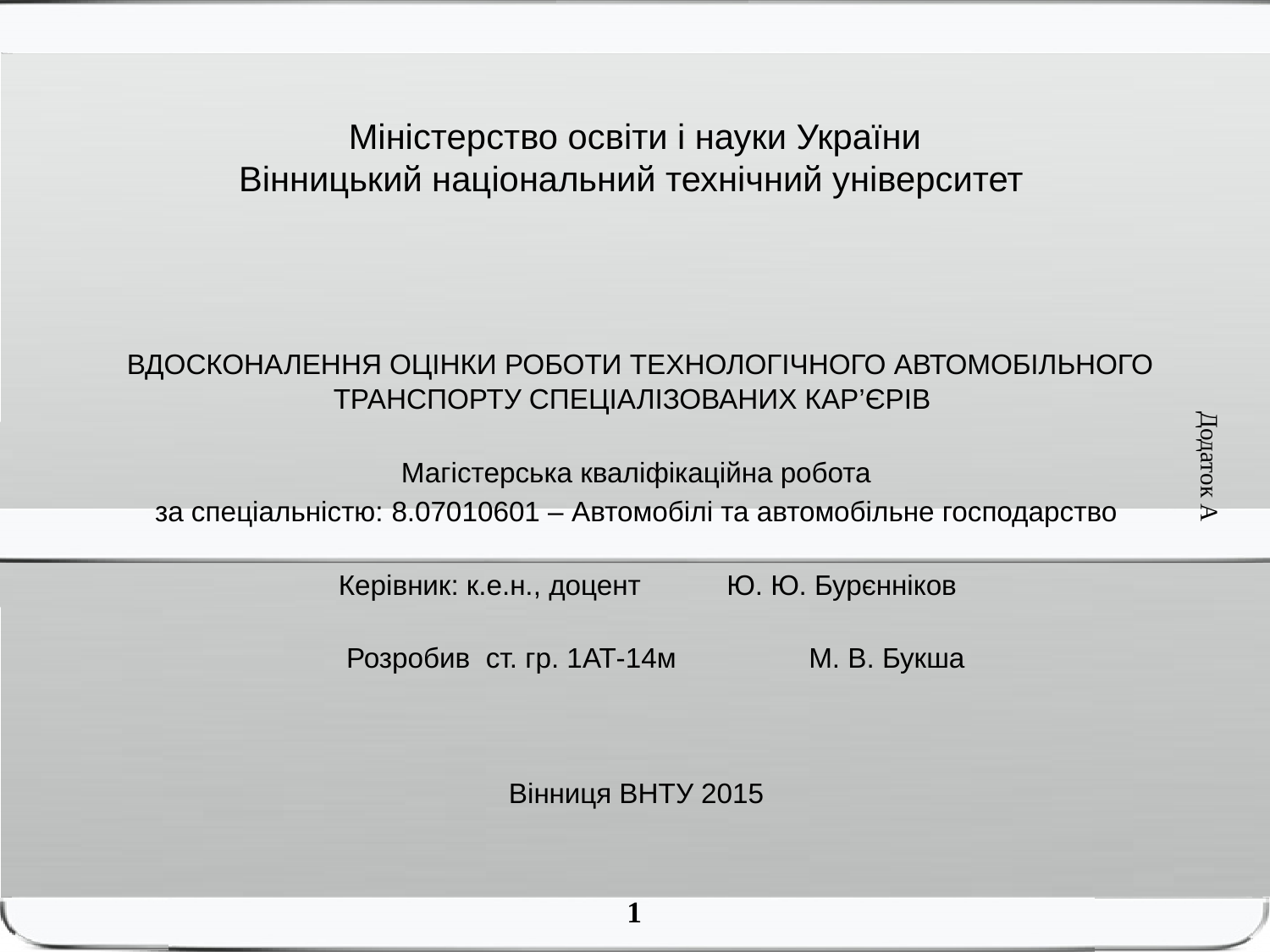

# Міністерство освіти і науки України Вінницький національний технічний університет

 ВДОСКОНАЛЕННЯ ОЦІНКИ РОБОТИ ТЕХНОЛОГІЧНОГО АВТОМОБІЛЬНОГО ТРАНСПОРТУ СПЕЦІАЛІЗОВАНИХ КАР’ЄРІВ

Магістерська кваліфікаційна робота
за спеціальністю: 8.07010601 – Автомобілі та автомобільне господарство

    Керівник: к.е.н., доцент           Ю. Ю. Бурєнніков
						                                                   Розробив  ст. гр. 1АТ-14м                 М. В. Букша

Вінниця ВНТУ 2015

Додаток А
1